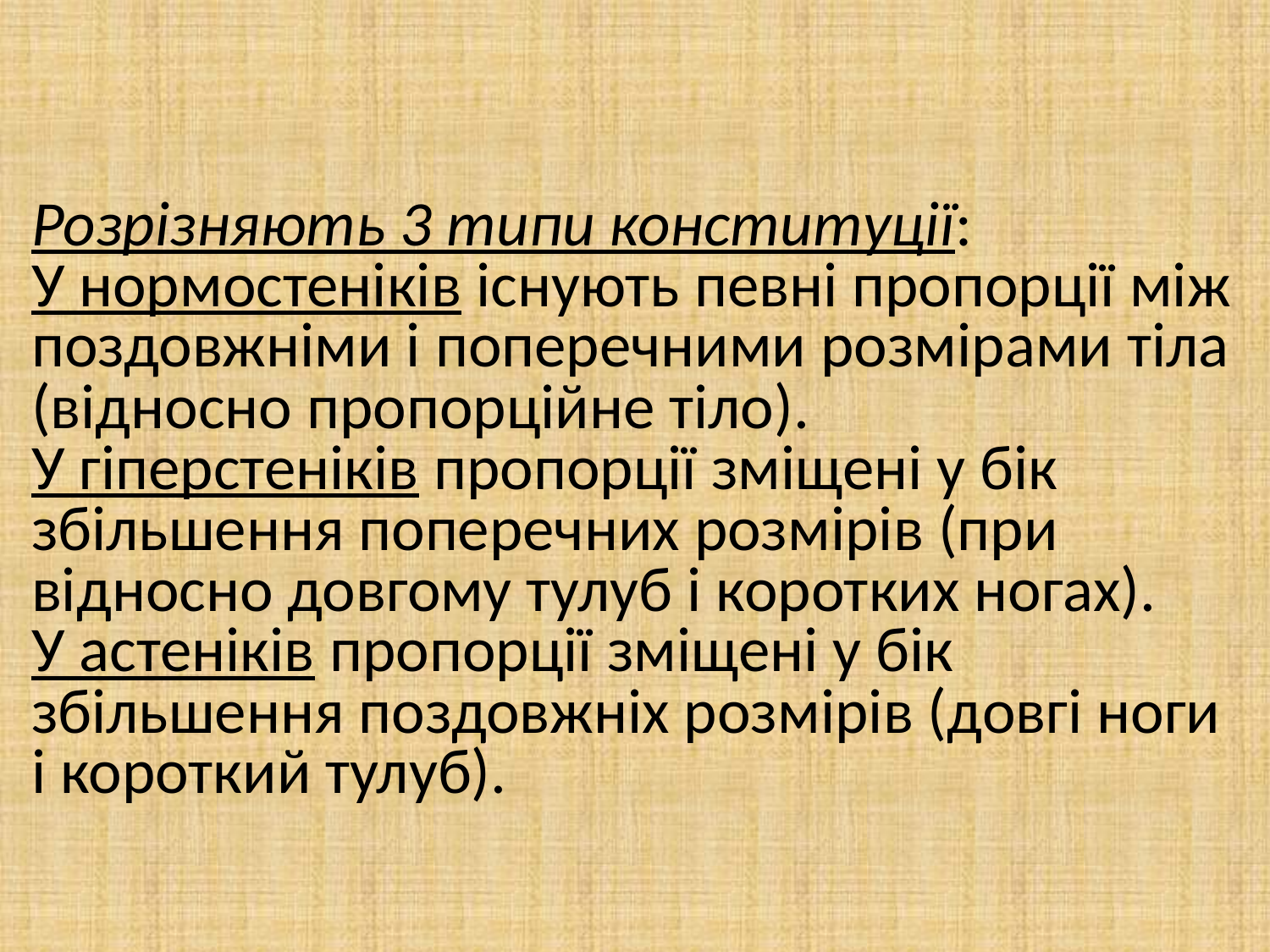

Розрізняють 3 типи конституції:
У нормостеніків існують певні пропорції між поздовжніми і поперечними розмірами тіла (відносно пропорційне тіло).
У гіперстеніків пропорції зміщені у бік збільшення поперечних розмірів (при відносно довгому тулуб і коротких ногах).
У астеніків пропорції зміщені у бік збільшення поздовжніх розмірів (довгі ноги і короткий тулуб).